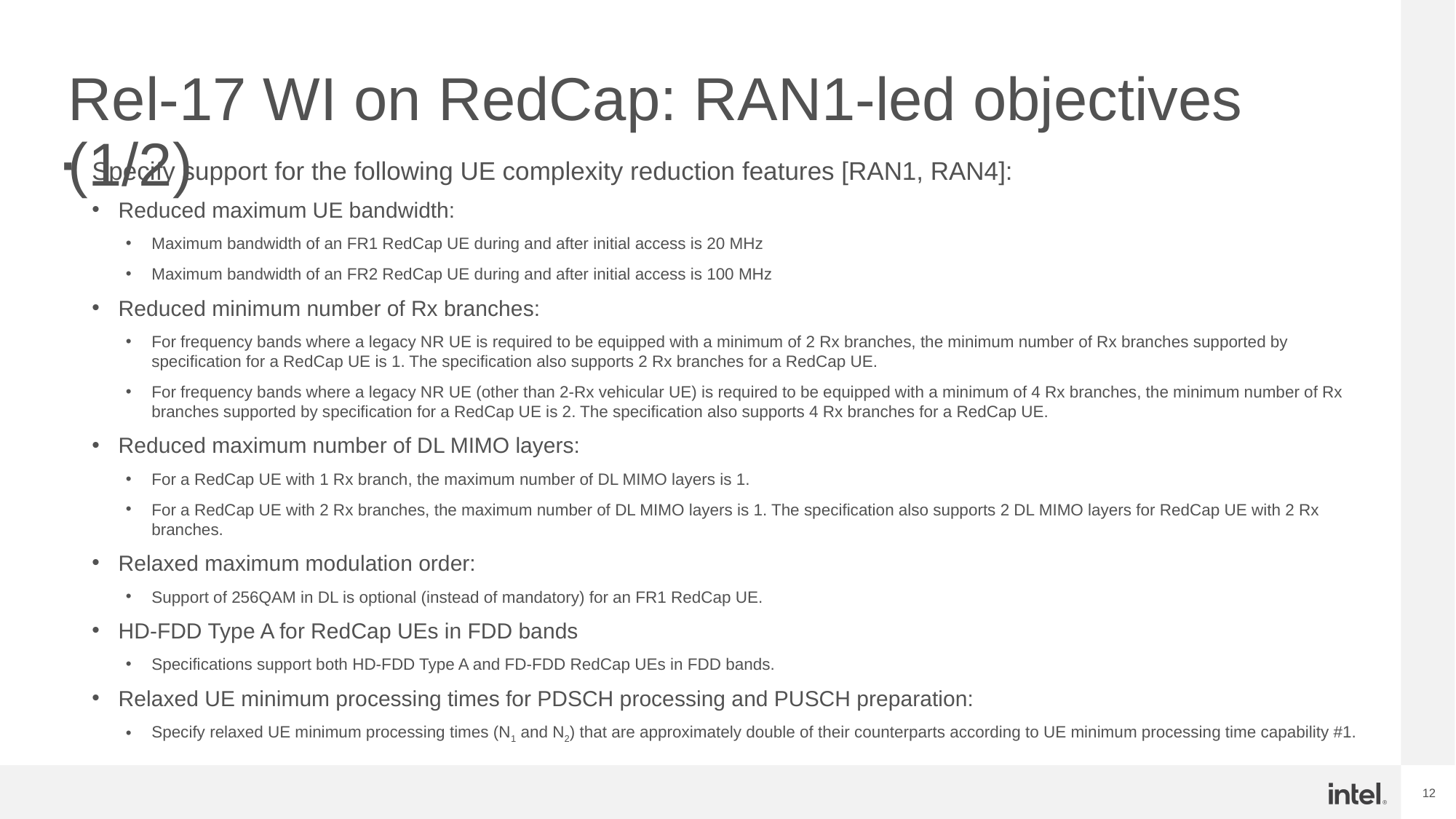

# Rel-17 WI on RedCap: RAN1-led objectives (1/2)
Specify support for the following UE complexity reduction features [RAN1, RAN4]:
Reduced maximum UE bandwidth:
Maximum bandwidth of an FR1 RedCap UE during and after initial access is 20 MHz
Maximum bandwidth of an FR2 RedCap UE during and after initial access is 100 MHz
Reduced minimum number of Rx branches:
For frequency bands where a legacy NR UE is required to be equipped with a minimum of 2 Rx branches, the minimum number of Rx branches supported by specification for a RedCap UE is 1. The specification also supports 2 Rx branches for a RedCap UE.
For frequency bands where a legacy NR UE (other than 2-Rx vehicular UE) is required to be equipped with a minimum of 4 Rx branches, the minimum number of Rx branches supported by specification for a RedCap UE is 2. The specification also supports 4 Rx branches for a RedCap UE.
Reduced maximum number of DL MIMO layers:
For a RedCap UE with 1 Rx branch, the maximum number of DL MIMO layers is 1.
For a RedCap UE with 2 Rx branches, the maximum number of DL MIMO layers is 1. The specification also supports 2 DL MIMO layers for RedCap UE with 2 Rx branches.
Relaxed maximum modulation order:
Support of 256QAM in DL is optional (instead of mandatory) for an FR1 RedCap UE.
HD-FDD Type A for RedCap UEs in FDD bands
Specifications support both HD-FDD Type A and FD-FDD RedCap UEs in FDD bands.
Relaxed UE minimum processing times for PDSCH processing and PUSCH preparation:
Specify relaxed UE minimum processing times (N1 and N2) that are approximately double of their counterparts according to UE minimum processing time capability #1.